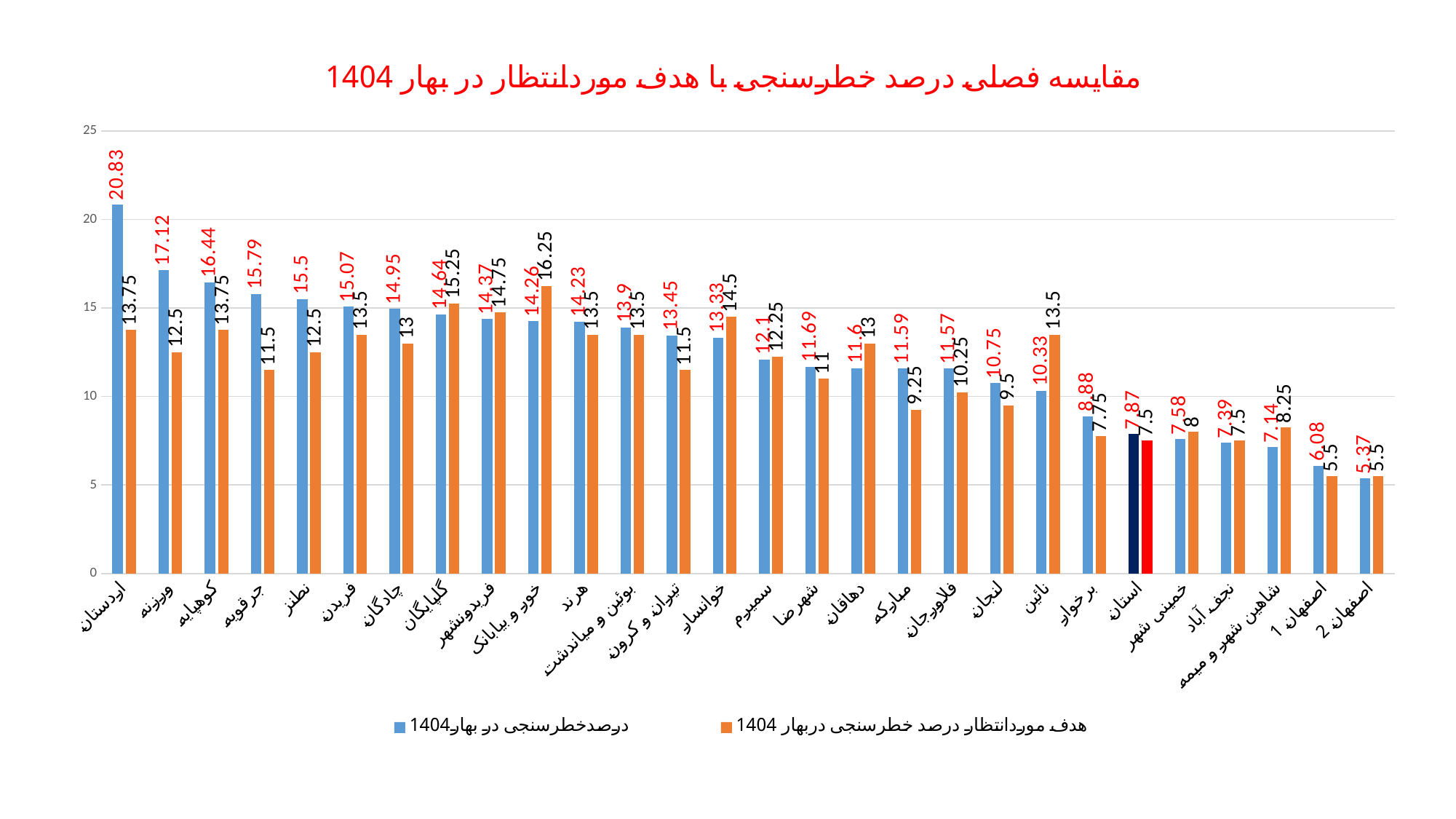

### Chart: مقایسه فصلی درصد خطرسنجی با هدف موردانتظار در بهار 1404

| Category | درصدخطرسنجی در بهار1404 | هدف موردانتظار درصد خطرسنجی دربهار 1404 |
|---|---|---|
| اردستان | 20.83 | 13.75 |
| ورزنه | 17.12 | 12.5 |
| کوهپایه | 16.44 | 13.75 |
| جرقویه | 15.79 | 11.5 |
| نطنز | 15.5 | 12.5 |
| فریدن | 15.07 | 13.5 |
| چادگان | 14.95 | 13.0 |
| گلپایگان | 14.64 | 15.25 |
| فریدونشهر | 14.37 | 14.75 |
| خور و بیابانک | 14.26 | 16.25 |
| هرند | 14.23 | 13.5 |
| بوئین و میاندشت | 13.9 | 13.5 |
| تیران و کرون | 13.45 | 11.5 |
| خوانسار | 13.33 | 14.5 |
| سمیرم | 12.1 | 12.25 |
| شهرضا | 11.69 | 11.0 |
| دهاقان | 11.6 | 13.0 |
| مبارکه | 11.59 | 9.25 |
| فلاورجان | 11.57 | 10.25 |
| لنجان | 10.75 | 9.5 |
| نائین | 10.33 | 13.5 |
| برخوار | 8.88 | 7.75 |
| استان | 7.87 | 7.5 |
| خمینی شهر | 7.58 | 8.0 |
| نجف آباد | 7.39 | 7.5 |
| شاهین شهر و میمه | 7.14 | 8.25 |
| اصفهان 1 | 6.08 | 5.5 |
| اصفهان 2 | 5.37 | 5.5 |